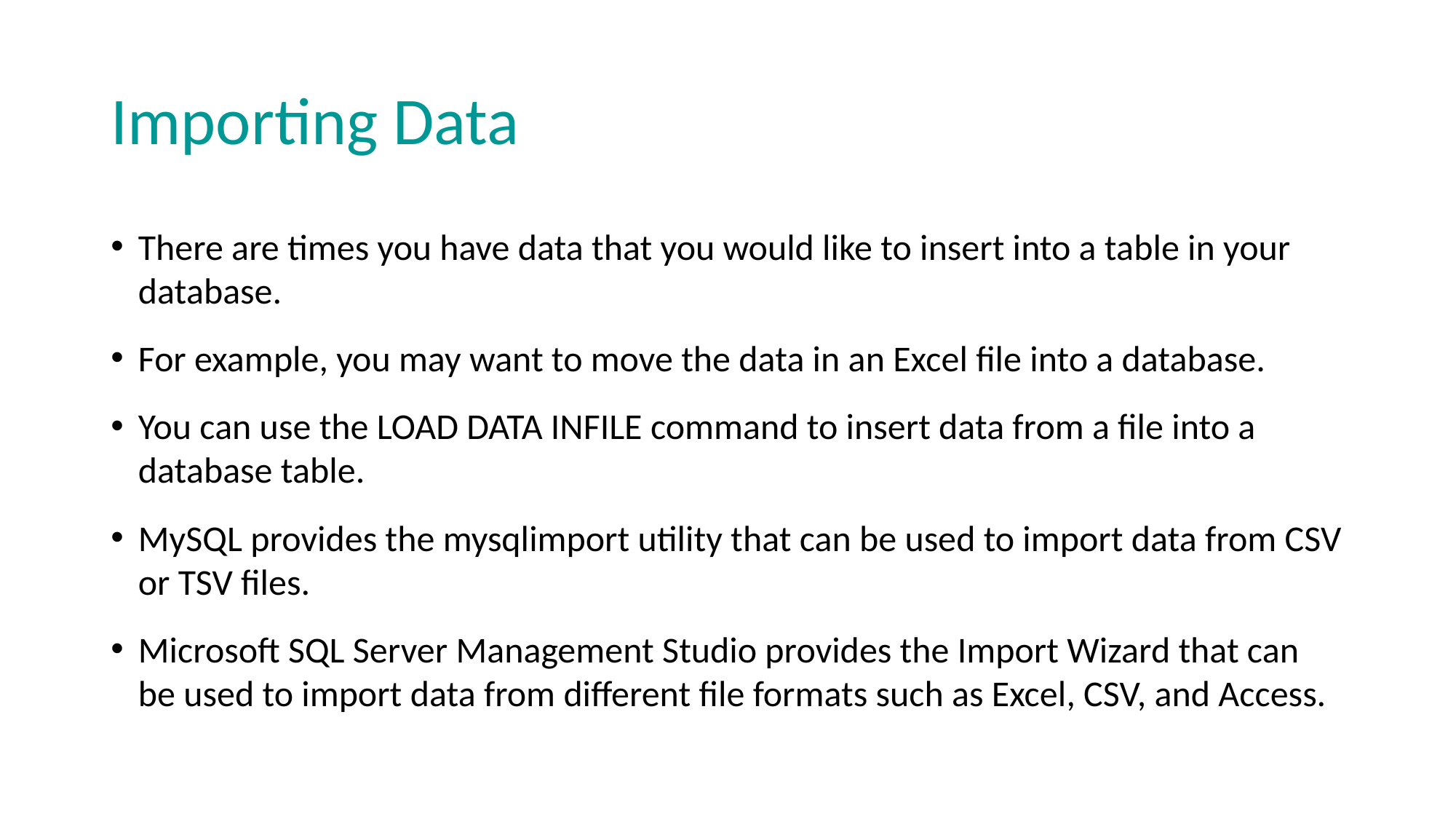

# Importing Data
There are times you have data that you would like to insert into a table in your database.
For example, you may want to move the data in an Excel file into a database.
You can use the LOAD DATA INFILE command to insert data from a file into a database table.
MySQL provides the mysqlimport utility that can be used to import data from CSV or TSV files.
Microsoft SQL Server Management Studio provides the Import Wizard that can be used to import data from different file formats such as Excel, CSV, and Access.